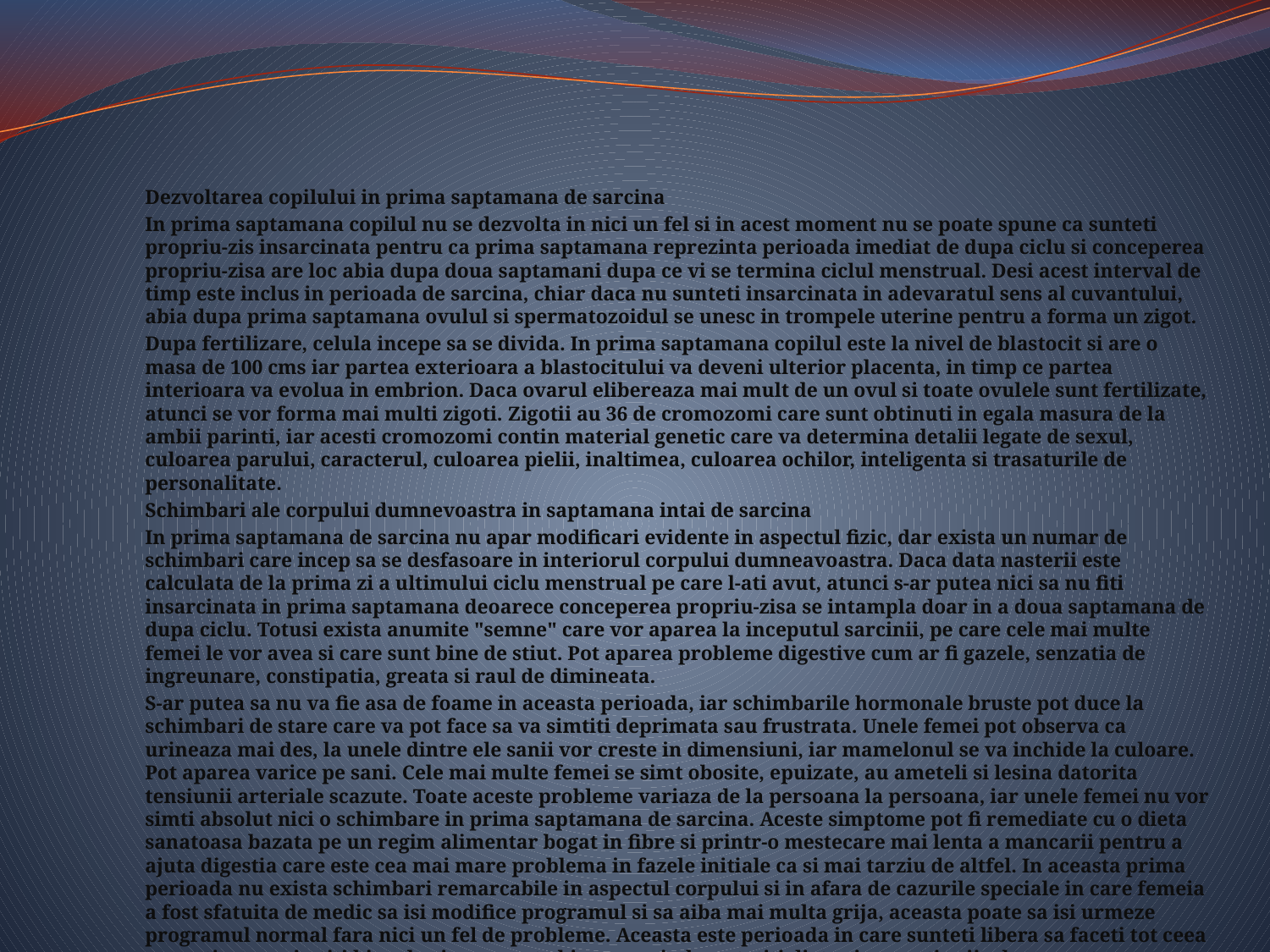

Dezvoltarea copilului in prima saptamana de sarcina
In prima saptamana copilul nu se dezvolta in nici un fel si in acest moment nu se poate spune ca sunteti propriu-zis insarcinata pentru ca prima saptamana reprezinta perioada imediat de dupa ciclu si conceperea propriu-zisa are loc abia dupa doua saptamani dupa ce vi se termina ciclul menstrual. Desi acest interval de timp este inclus in perioada de sarcina, chiar daca nu sunteti insarcinata in adevaratul sens al cuvantului, abia dupa prima saptamana ovulul si spermatozoidul se unesc in trompele uterine pentru a forma un zigot.
Dupa fertilizare, celula incepe sa se divida. In prima saptamana copilul este la nivel de blastocit si are o masa de 100 cms iar partea exterioara a blastocitului va deveni ulterior placenta, in timp ce partea interioara va evolua in embrion. Daca ovarul elibereaza mai mult de un ovul si toate ovulele sunt fertilizate, atunci se vor forma mai multi zigoti. Zigotii au 36 de cromozomi care sunt obtinuti in egala masura de la ambii parinti, iar acesti cromozomi contin material genetic care va determina detalii legate de sexul, culoarea parului, caracterul, culoarea pielii, inaltimea, culoarea ochilor, inteligenta si trasaturile de personalitate.
Schimbari ale corpului dumnevoastra in saptamana intai de sarcina
In prima saptamana de sarcina nu apar modificari evidente in aspectul fizic, dar exista un numar de schimbari care incep sa se desfasoare in interiorul corpului dumneavoastra. Daca data nasterii este calculata de la prima zi a ultimului ciclu menstrual pe care l-ati avut, atunci s-ar putea nici sa nu fiti insarcinata in prima saptamana deoarece conceperea propriu-zisa se intampla doar in a doua saptamana de dupa ciclu. Totusi exista anumite "semne" care vor aparea la inceputul sarcinii, pe care cele mai multe femei le vor avea si care sunt bine de stiut. Pot aparea probleme digestive cum ar fi gazele, senzatia de ingreunare, constipatia, greata si raul de dimineata.
S-ar putea sa nu va fie asa de foame in aceasta perioada, iar schimbarile hormonale bruste pot duce la schimbari de stare care va pot face sa va simtiti deprimata sau frustrata. Unele femei pot observa ca urineaza mai des, la unele dintre ele sanii vor creste in dimensiuni, iar mamelonul se va inchide la culoare. Pot aparea varice pe sani. Cele mai multe femei se simt obosite, epuizate, au ameteli si lesina datorita tensiunii arteriale scazute. Toate aceste probleme variaza de la persoana la persoana, iar unele femei nu vor simti absolut nici o schimbare in prima saptamana de sarcina. Aceste simptome pot fi remediate cu o dieta sanatoasa bazata pe un regim alimentar bogat in fibre si printr-o mestecare mai lenta a mancarii pentru a ajuta digestia care este cea mai mare problema in fazele initiale ca si mai tarziu de altfel. In aceasta prima perioada nu exista schimbari remarcabile in aspectul corpului si in afara de cazurile speciale in care femeia a fost sfatuita de medic sa isi modifice programul si sa aiba mai multa grija, aceasta poate sa isi urmeze programul normal fara nici un fel de probleme. Aceasta este perioada in care sunteti libera sa faceti tot ceea ce vreti, sa va simtiti bine dar in care este bine sa va imbunatatiti dieta si sa aveti grija de sanatatea dumneavoastra care este foarte importanta